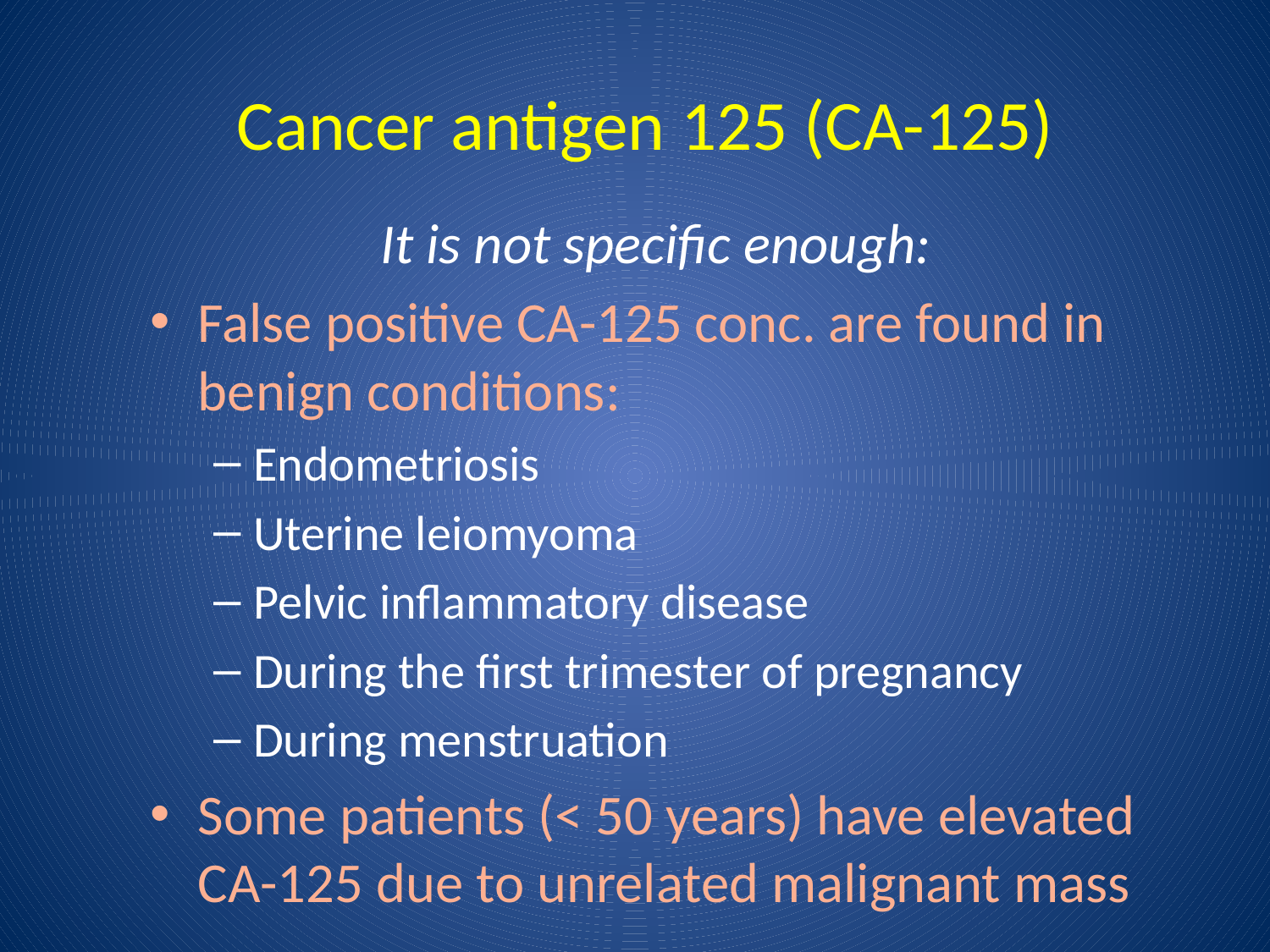

Cancer antigen 125 (CA-125)
It is not specific enough:
False positive CA-125 conc. are found in benign conditions:
Endometriosis
Uterine leiomyoma
Pelvic inflammatory disease
During the first trimester of pregnancy
During menstruation
Some patients (< 50 years) have elevated CA-125 due to unrelated malignant mass